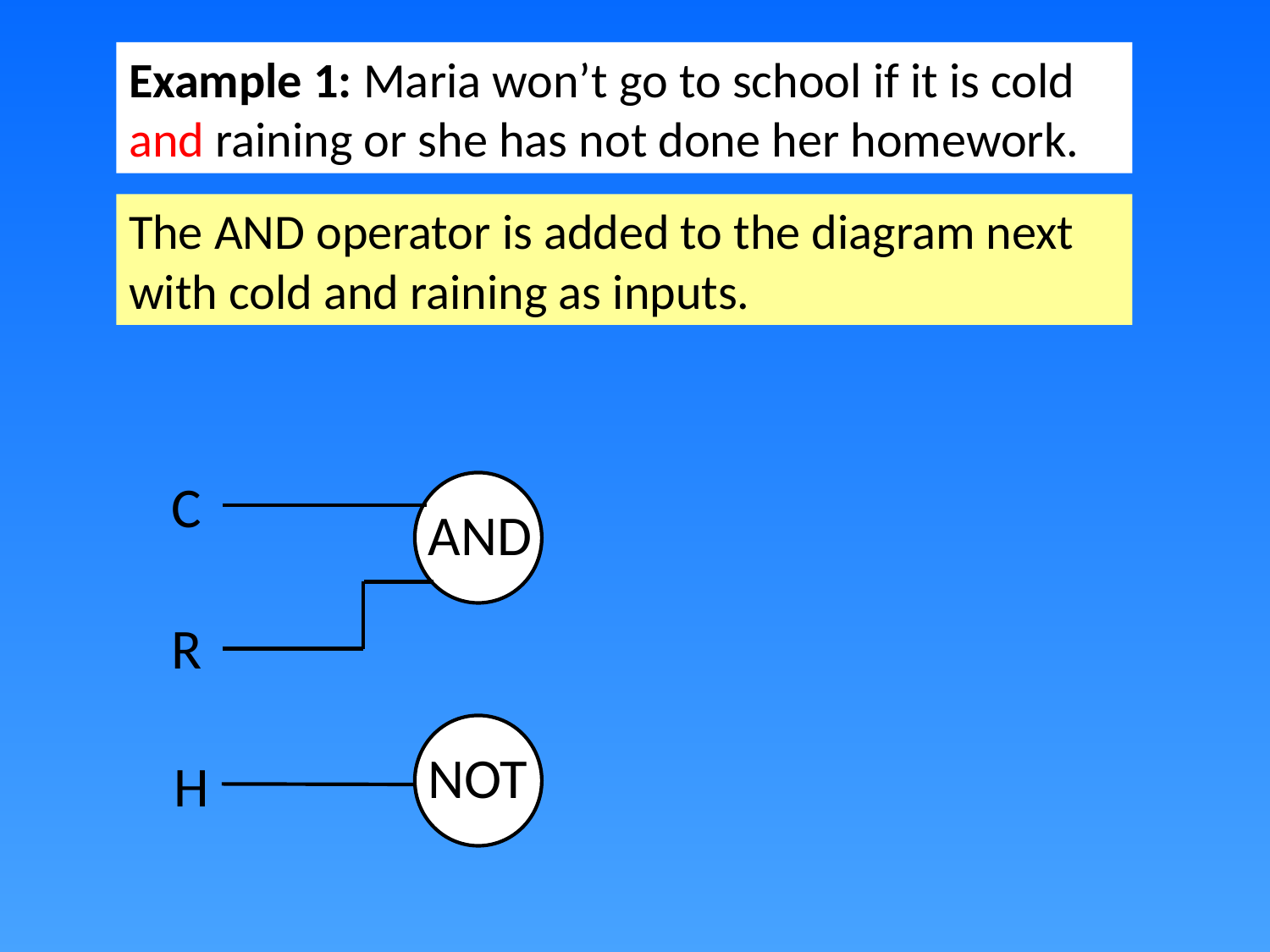

Example 1: Maria won’t go to school if it is cold and raining or she has not done her homework.
The AND operator is added to the diagram next with cold and raining as inputs.
C

AND
R

NOT
H